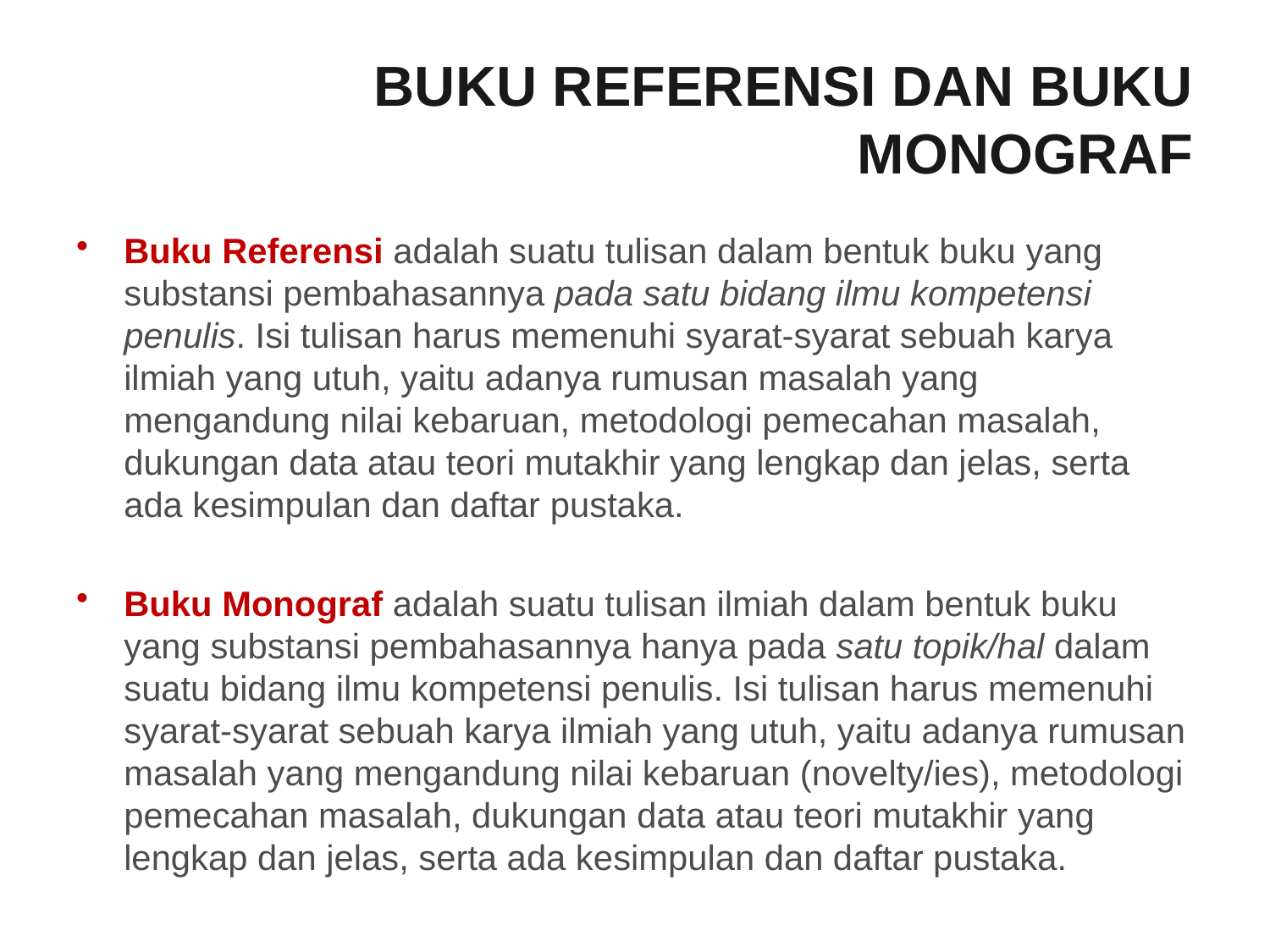

# BUKU REFERENSI DAN BUKU MONOGRAF
Buku Referensi adalah suatu tulisan dalam bentuk buku yang substansi pembahasannya pada satu bidang ilmu kompetensi penulis. Isi tulisan harus memenuhi syarat-syarat sebuah karya ilmiah yang utuh, yaitu adanya rumusan masalah yang mengandung nilai kebaruan, metodologi pemecahan masalah, dukungan data atau teori mutakhir yang lengkap dan jelas, serta ada kesimpulan dan daftar pustaka.

Buku Monograf adalah suatu tulisan ilmiah dalam bentuk buku yang substansi pembahasannya hanya pada satu topik/hal dalam suatu bidang ilmu kompetensi penulis. Isi tulisan harus memenuhi syarat-syarat sebuah karya ilmiah yang utuh, yaitu adanya rumusan masalah yang mengandung nilai kebaruan (novelty/ies), metodologi pemecahan masalah, dukungan data atau teori mutakhir yang lengkap dan jelas, serta ada kesimpulan dan daftar pustaka.